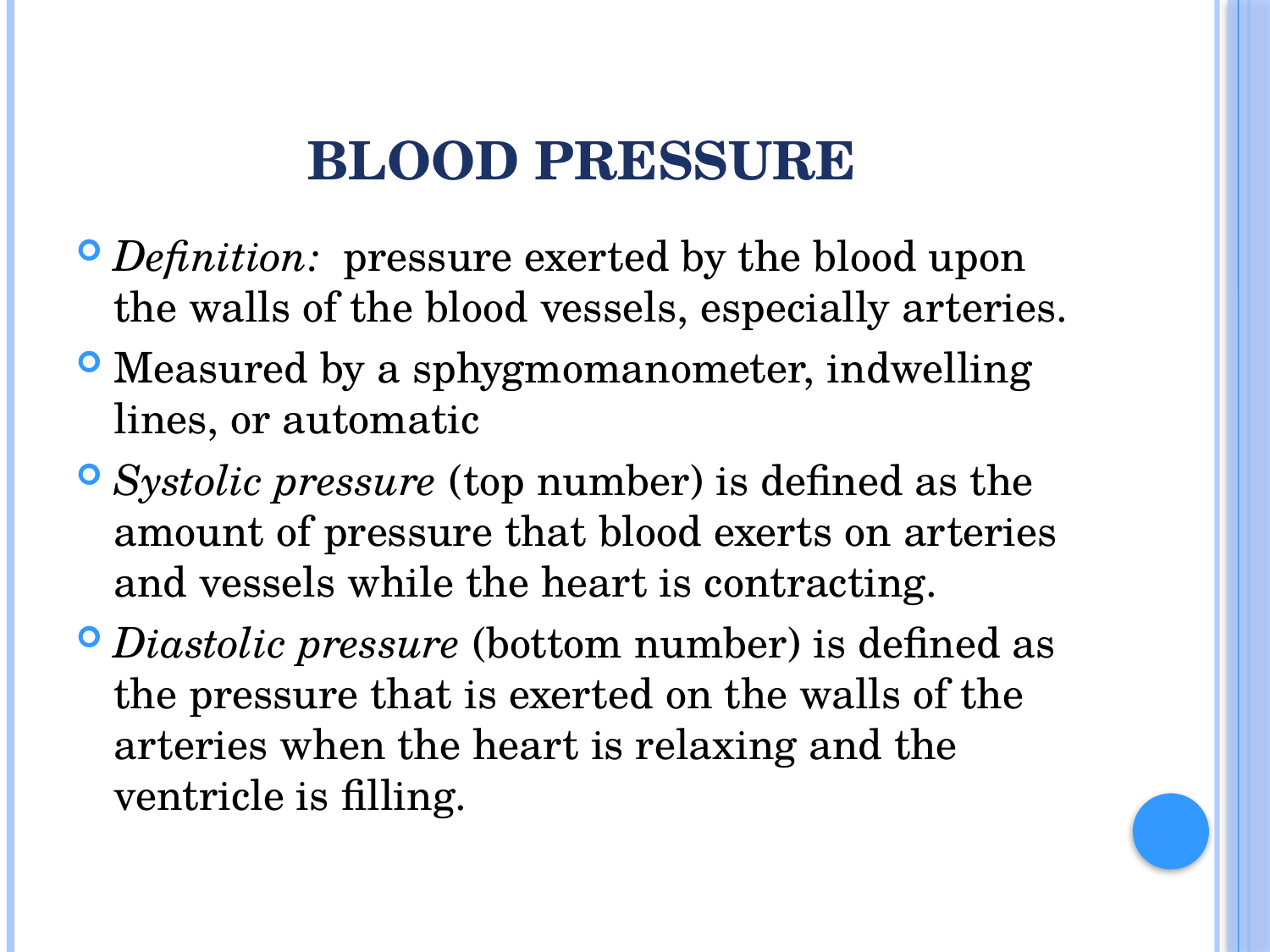

# Blood Pressure
Definition:  pressure exerted by the blood upon the walls of the blood vessels, especially arteries.
Measured by a sphygmomanometer, indwelling lines, or automatic
Systolic pressure (top number) is defined as the amount of pressure that blood exerts on arteries and vessels while the heart is contracting.
Diastolic pressure (bottom number) is defined as the pressure that is exerted on the walls of the arteries when the heart is relaxing and the ventricle is filling.